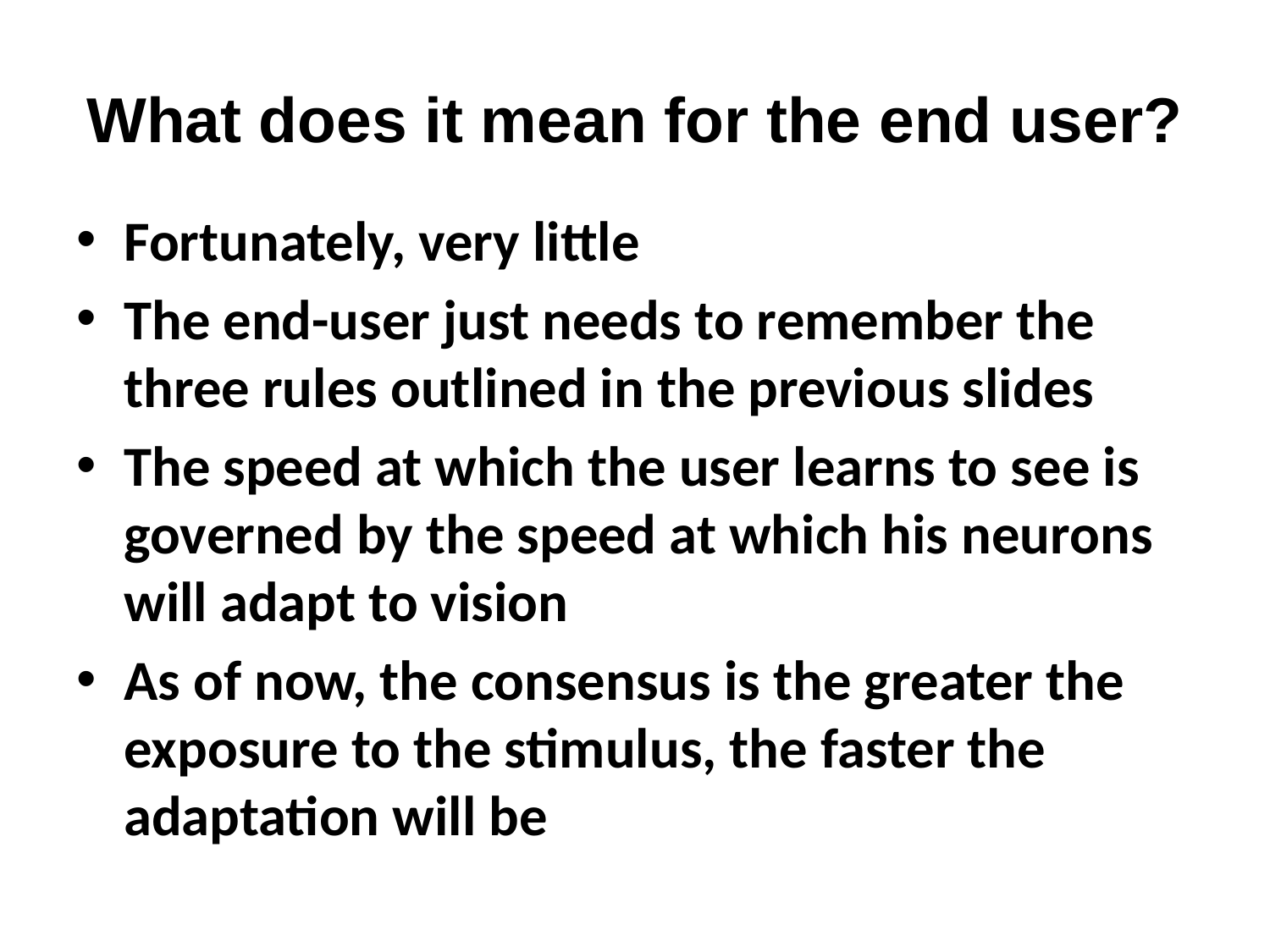

# What does it mean for the end user?
Fortunately, very little
The end-user just needs to remember the three rules outlined in the previous slides
The speed at which the user learns to see is governed by the speed at which his neurons will adapt to vision
As of now, the consensus is the greater the exposure to the stimulus, the faster the adaptation will be